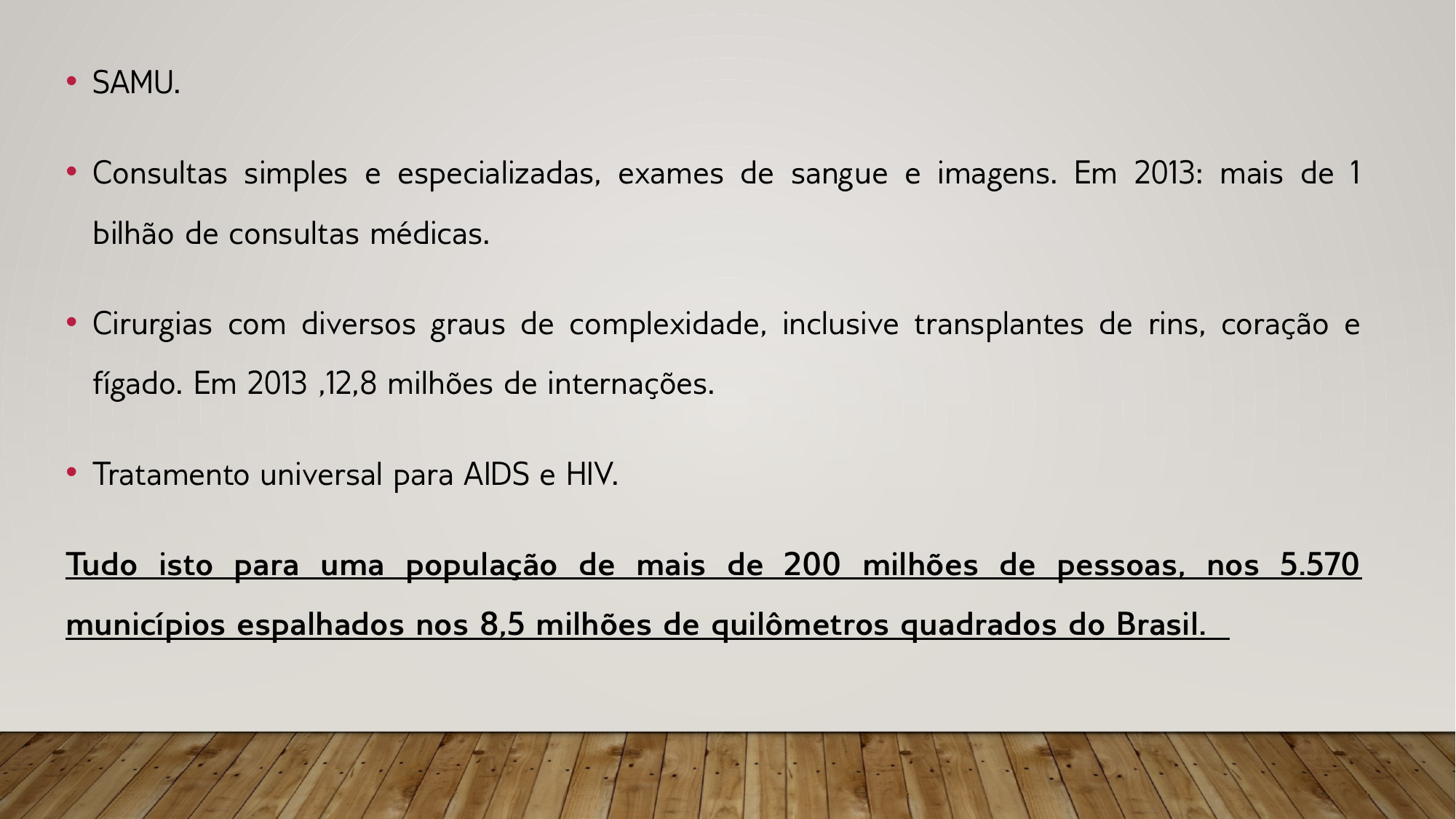

SAMU.
Consultas simples e especializadas, exames de sangue e imagens. Em 2013: mais de 1 bilhão de consultas médicas.
Cirurgias com diversos graus de complexidade, inclusive transplantes de rins, coração e fígado. Em 2013 ,12,8 milhões de internações.
Tratamento universal para AIDS e HIV.
Tudo isto para uma população de mais de 200 milhões de pessoas, nos 5.570 municípios espalhados nos 8,5 milhões de quilômetros quadrados do Brasil.